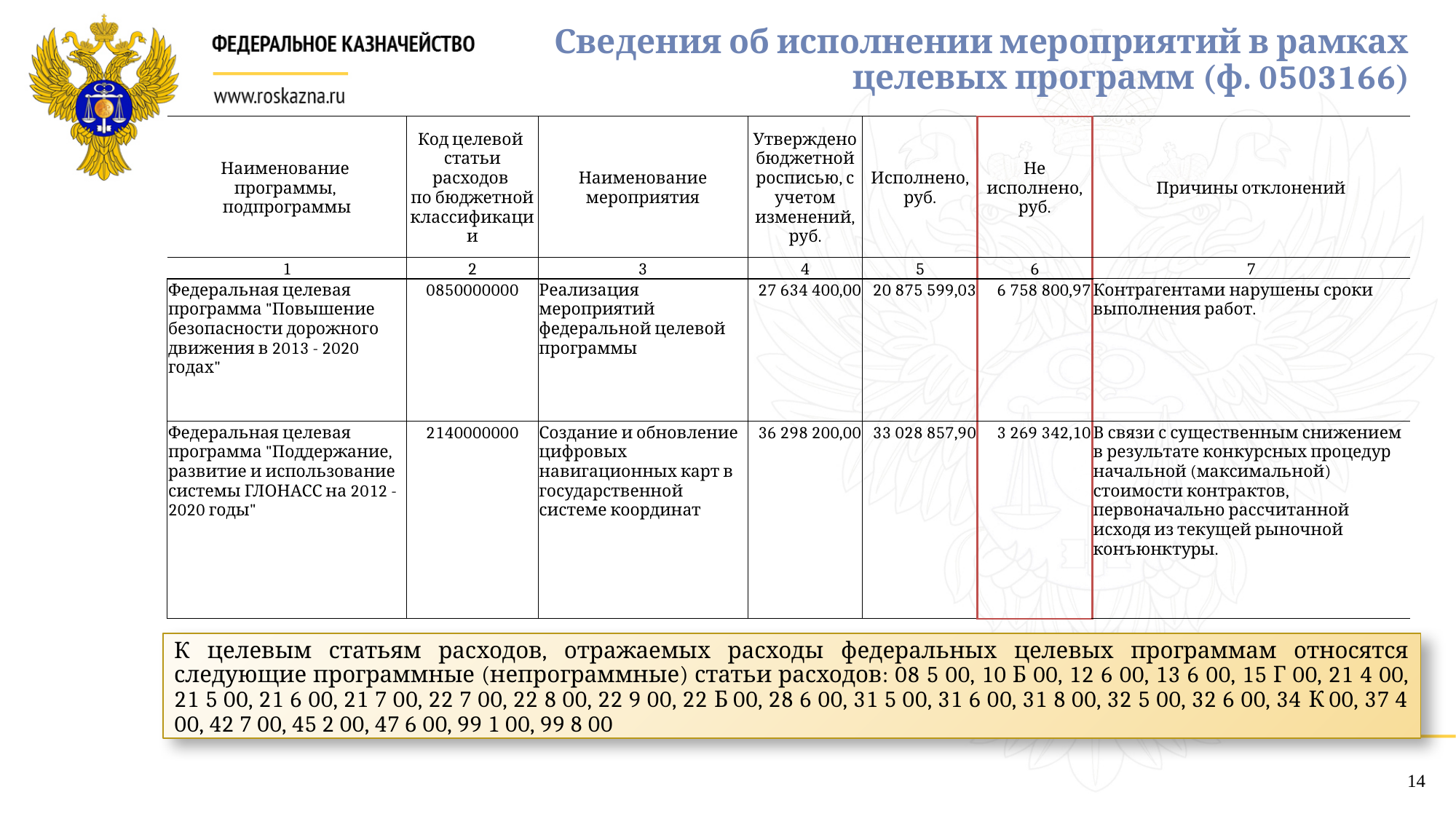

Сведения об исполнении мероприятий в рамках целевых программ (ф. 0503166)
|  |  |  |  |  |  |  |
| --- | --- | --- | --- | --- | --- | --- |
|  |  |  |  |  |  |  |
| Наименование программы, подпрограммы | Код целевой статьи расходов по бюджетной классификации | Наименование мероприятия | Утверждено бюджетной росписью, с учетом изменений, руб. | Исполнено, руб. | Не исполнено, руб. | Причины отклонений |
| 1 | 2 | 3 | 4 | 5 | 6 | 7 |
| Федеральная целевая программа "Повышение безопасности дорожного движения в 2013 - 2020 годах" | 0850000000 | Реализация мероприятий федеральной целевой программы | 27 634 400,00 | 20 875 599,03 | 6 758 800,97 | Контрагентами нарушены сроки выполнения работ. |
| Федеральная целевая программа "Поддержание, развитие и использование системы ГЛОНАСС на 2012 - 2020 годы" | 2140000000 | Создание и обновление цифровых навигационных карт в государственной системе координат | 36 298 200,00 | 33 028 857,90 | 3 269 342,10 | В связи с существенным снижением в результате конкурсных процедур начальной (максимальной) стоимости контрактов, первоначально рассчитанной исходя из текущей рыночной конъюнктуры. |
К целевым статьям расходов, отражаемых расходы федеральных целевых программам относятся следующие программные (непрограммные) статьи расходов: 08 5 00, 10 Б 00, 12 6 00, 13 6 00, 15 Г 00, 21 4 00, 21 5 00, 21 6 00, 21 7 00, 22 7 00, 22 8 00, 22 9 00, 22 Б 00, 28 6 00, 31 5 00, 31 6 00, 31 8 00, 32 5 00, 32 6 00, 34 К 00, 37 4 00, 42 7 00, 45 2 00, 47 6 00, 99 1 00, 99 8 00
14